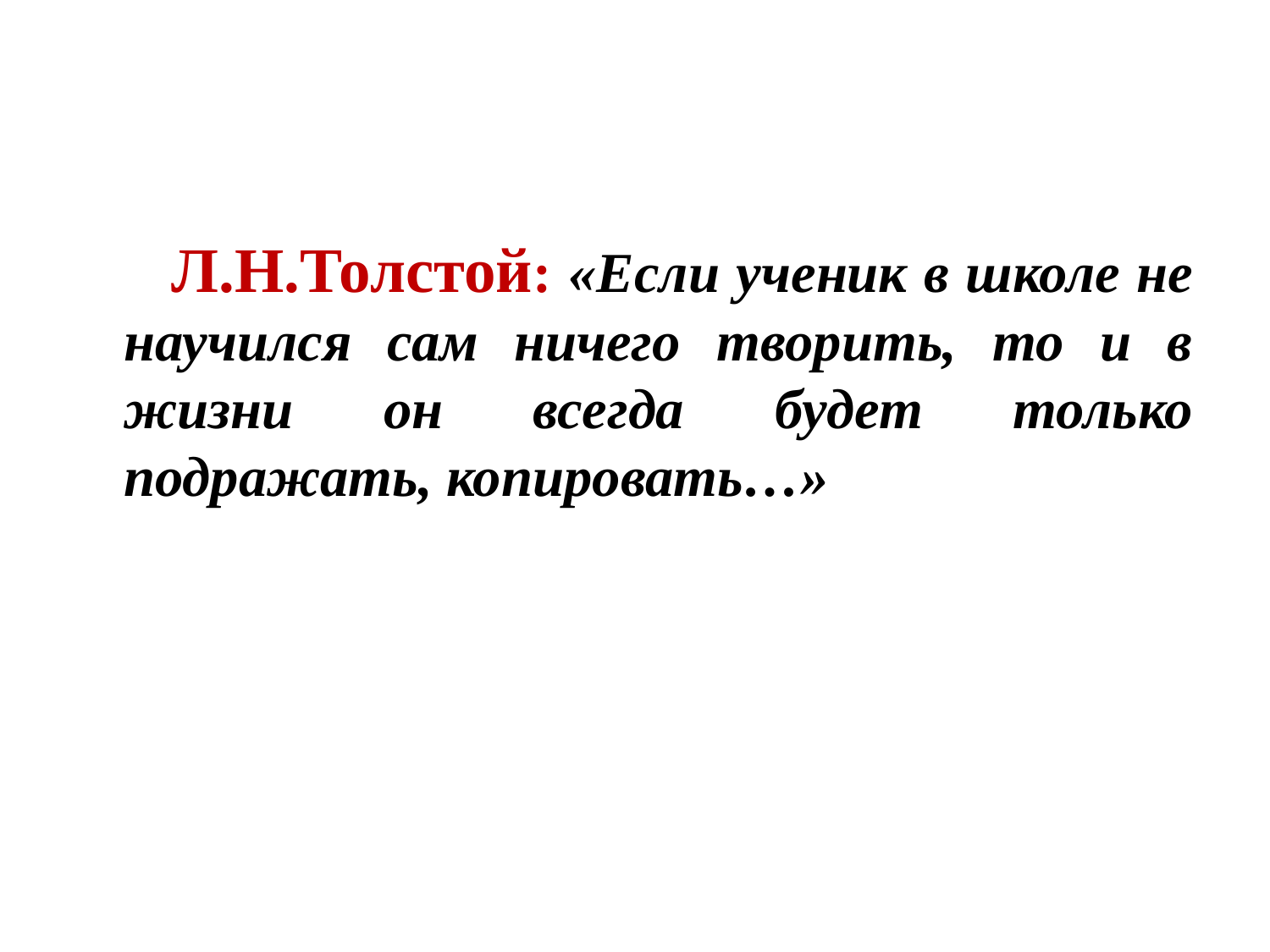

Л.Н.Толстой: «Если ученик в школе не научился сам ничего творить, то и в жизни он всегда будет только подражать, копировать…»